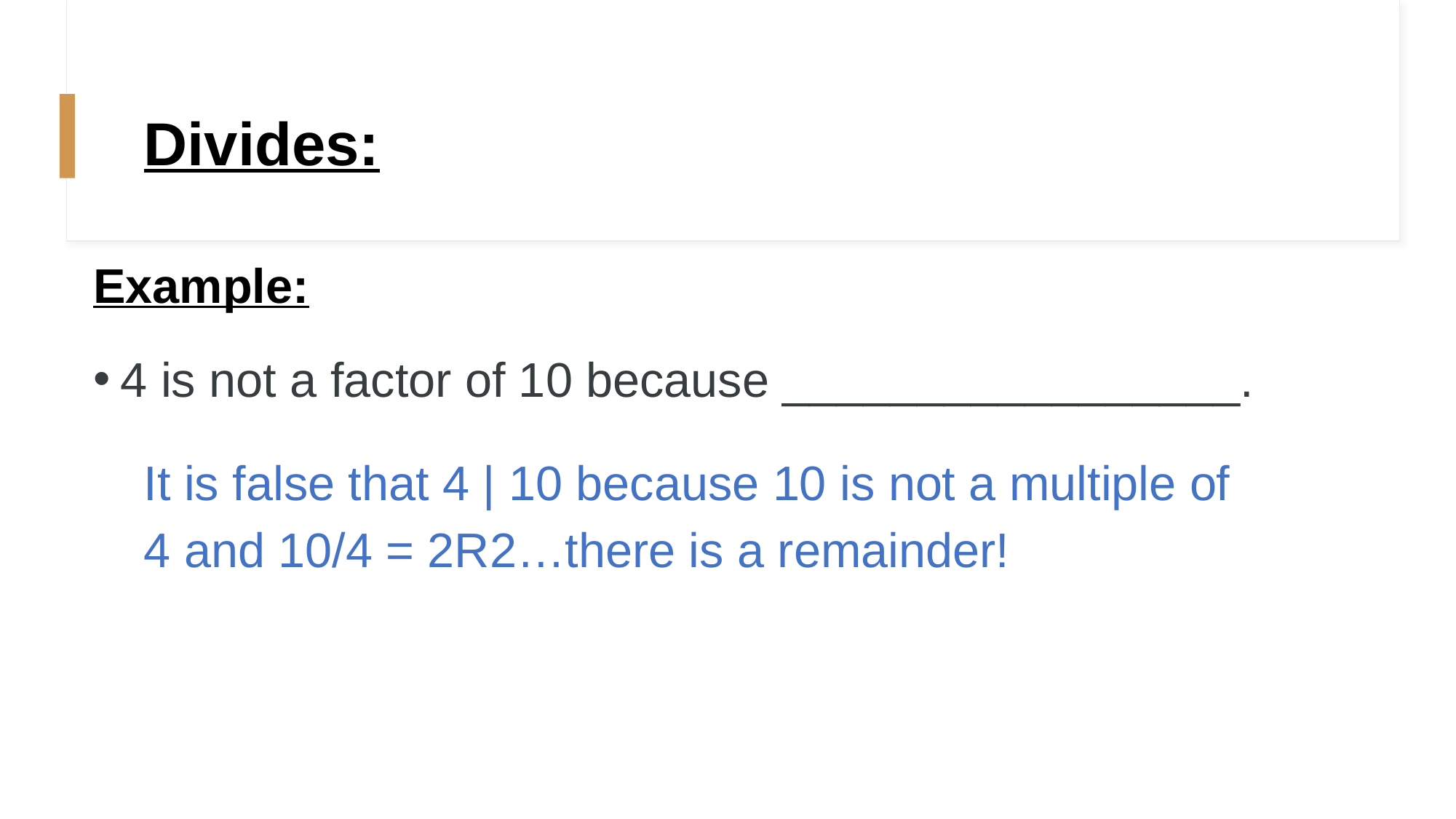

# Divides:
Example:
4 is not a factor of 10 because _________________.

It is false that 4 | 10 because 10 is not a multiple of 4 and 10/4 = 2R2…there is a remainder!